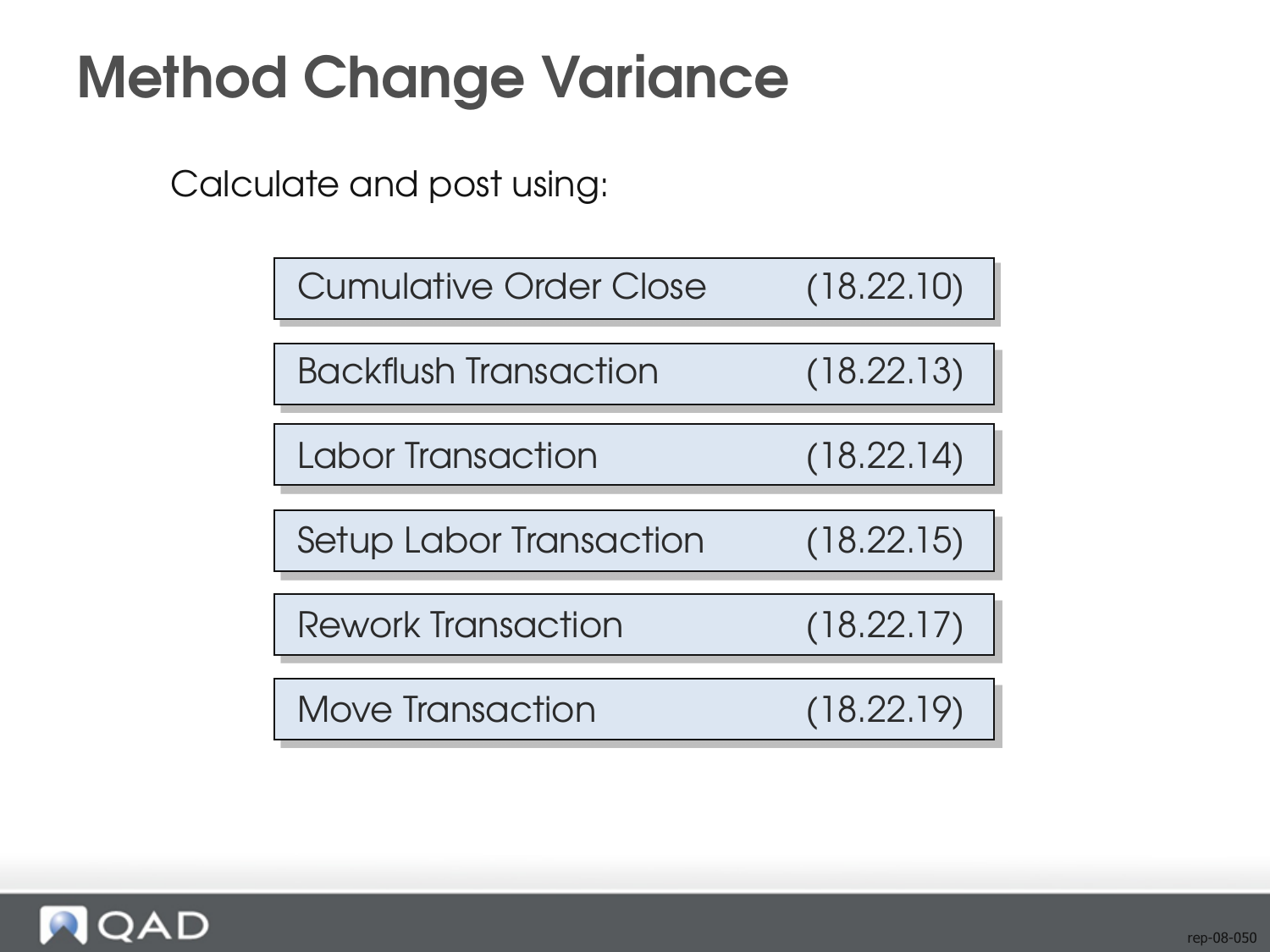

# Method Change Variance
Calculate and post using:
Cumulative Order Close 	(18.22.10)

Backflush Transaction		(18.22.13)

Labor Transaction		(18.22.14)

Setup Labor Transaction	(18.22.15)

Rework Transaction		(18.22.17)

Move Transaction		(18.22.19)

rep-08-050